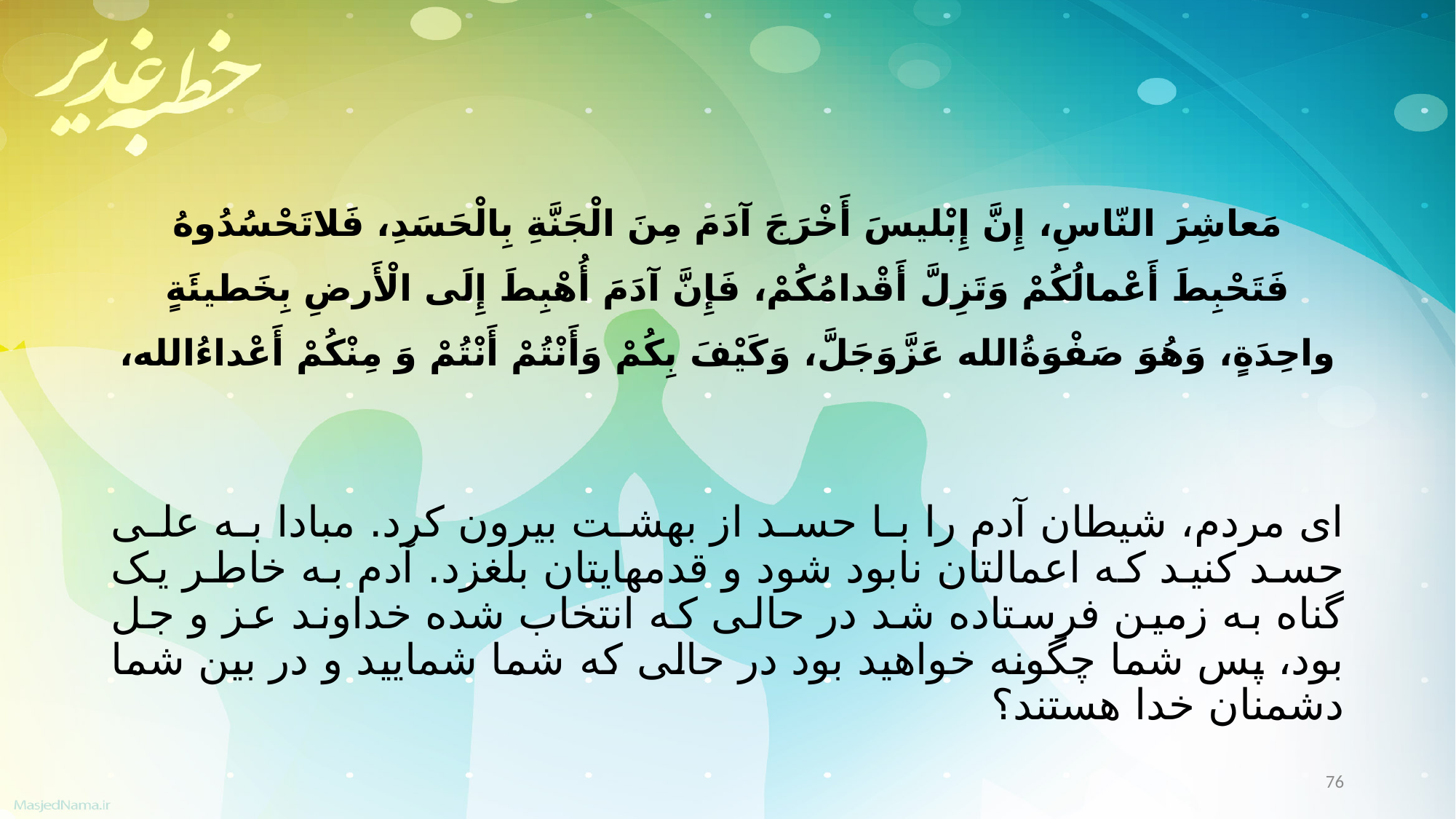

مَعاشِرَ النّاسِ، إِنَّ إِبْلیسَ أَخْرَجَ آدَمَ مِنَ الْجَنَّةِ بِالْحَسَدِ، فَلاتَحْسُدُوهُ فَتَحْبِطَ أَعْمالُکُمْ وَتَزِلَّ أَقْدامُکُمْ، فَإِنَّ آدَمَ أُهْبِطَ إِلَی الْأَرضِ بِخَطیئَةٍ واحِدَةٍ، وَهُوَ صَفْوَةُالله عَزَّوَجَلَّ، وَکَیْفَ بِکُمْ وَأَنْتُمْ أَنْتُمْ وَ مِنْکُمْ أَعْداءُالله،
اى مردم، شیطان آدم را با حسد از بهشت بیرون کرد. مبادا به على حسد کنید که اعمالتان نابود شود و قدم‏هایتان بلغزد. آدم به خاطر یک گناه به زمین فرستاده شد در حالى که انتخاب شده خداوند عز و جل بود، پس شما چگونه خواهید بود در حالى که شما شمایید و در بین شما دشمنان خدا هستند؟
76